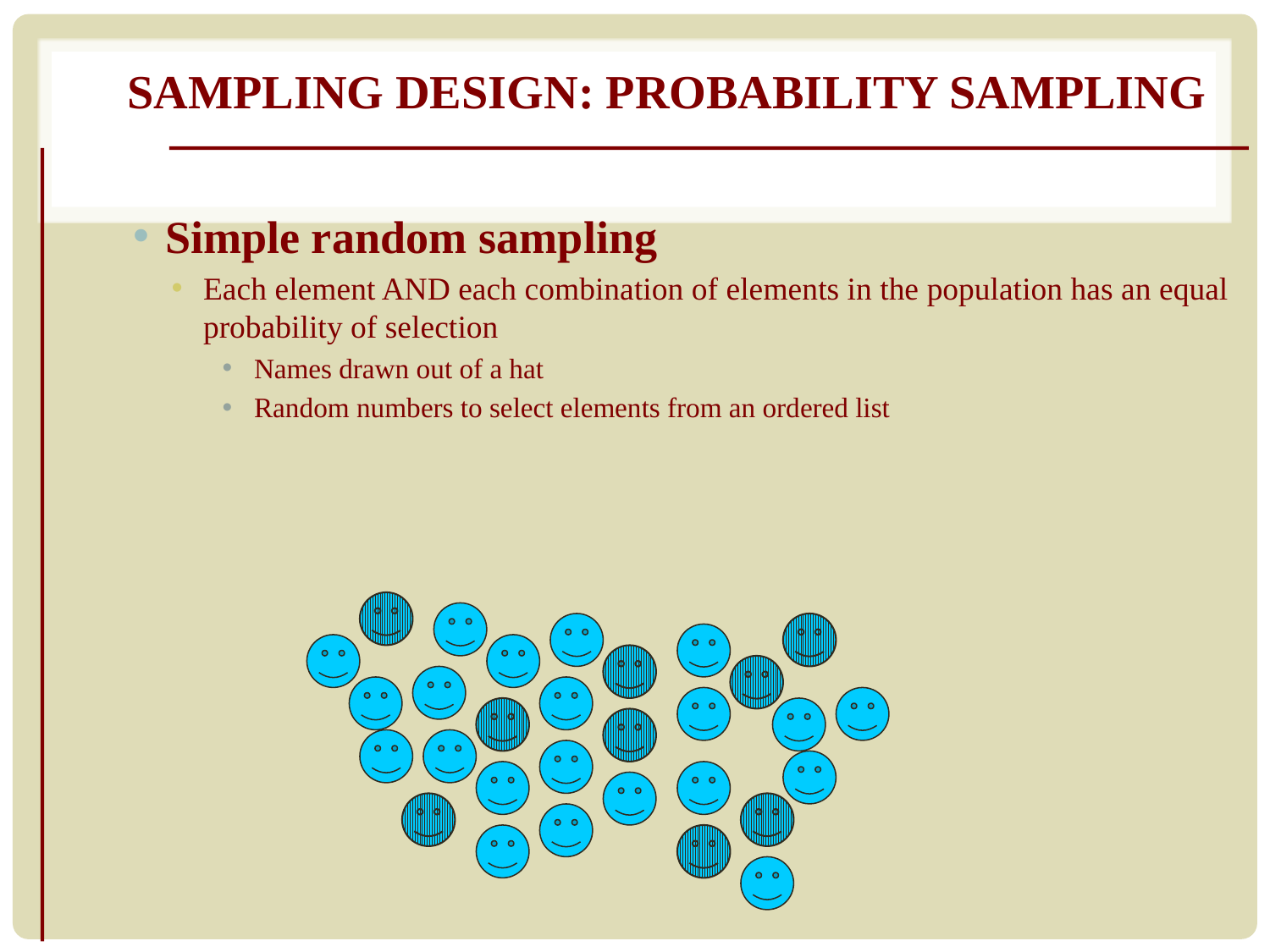

# Sampling Design: Probability Sampling

Simple random sampling
Each element AND each combination of elements in the population has an equal probability of selection
Names drawn out of a hat
Random numbers to select elements from an ordered list